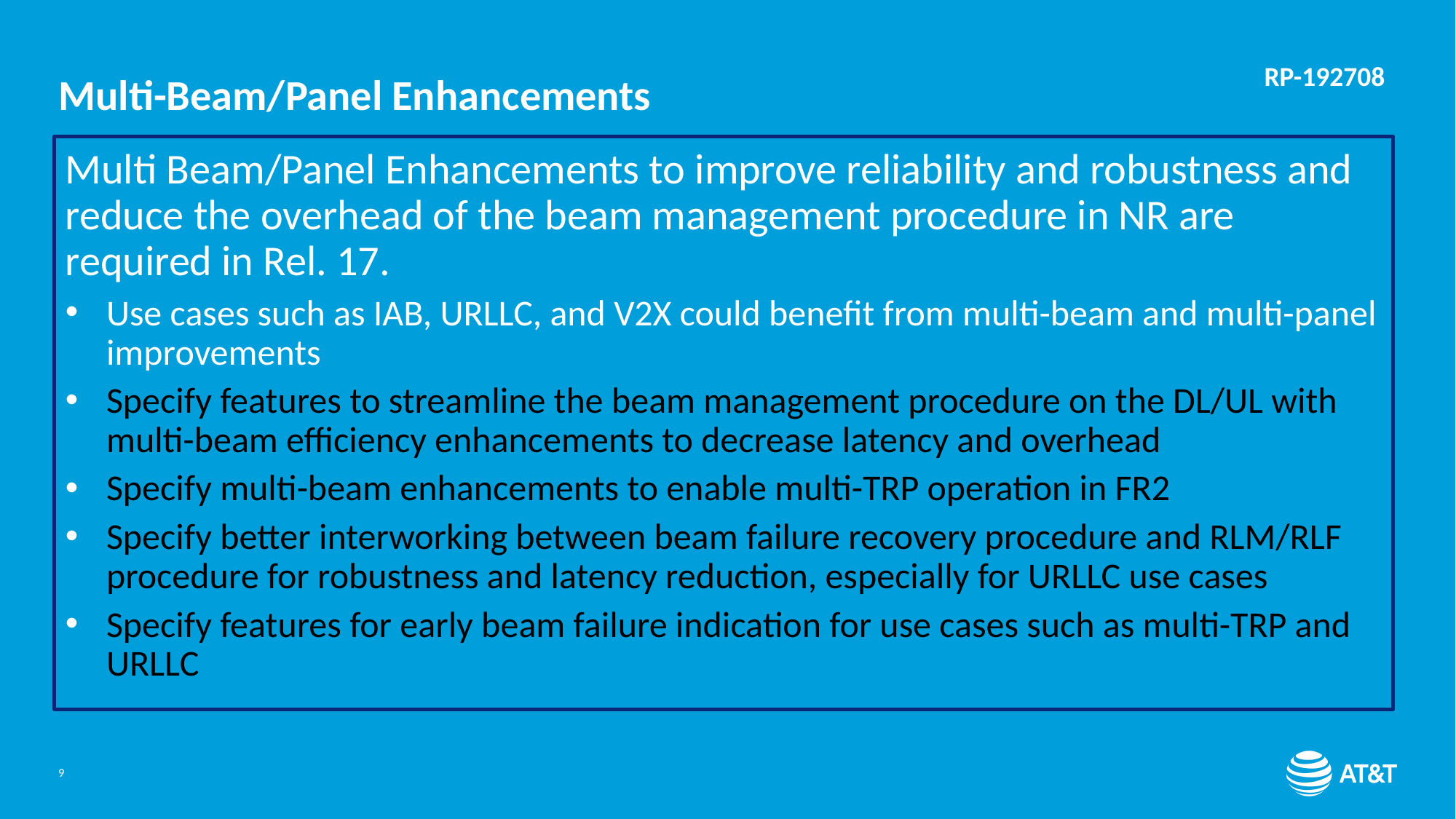

RP-192708
# Multi-Beam/Panel Enhancements
Multi Beam/Panel Enhancements to improve reliability and robustness and reduce the overhead of the beam management procedure in NR are required in Rel. 17.
Use cases such as IAB, URLLC, and V2X could benefit from multi-beam and multi-panel improvements
Specify features to streamline the beam management procedure on the DL/UL with multi-beam efficiency enhancements to decrease latency and overhead
Specify multi-beam enhancements to enable multi-TRP operation in FR2
Specify better interworking between beam failure recovery procedure and RLM/RLF procedure for robustness and latency reduction, especially for URLLC use cases
Specify features for early beam failure indication for use cases such as multi-TRP and URLLC

9